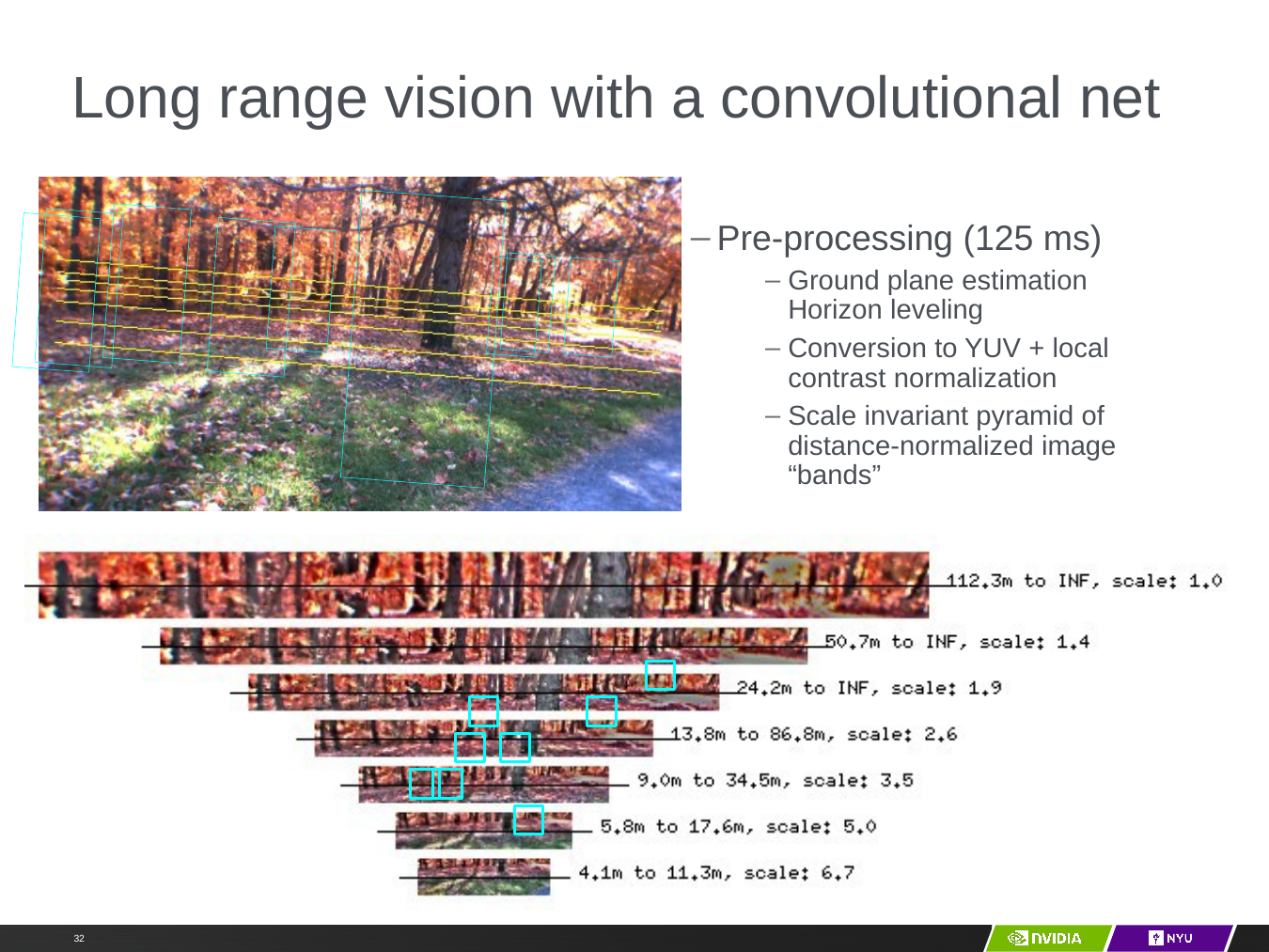

# Long range vision with a convolutional net

Pre-processing (125 ms)
Ground plane estimation  Horizon leveling
Conversion to YUV + local  contrast normalization
Scale invariant pyramid of  distance-normalized image  “bands”